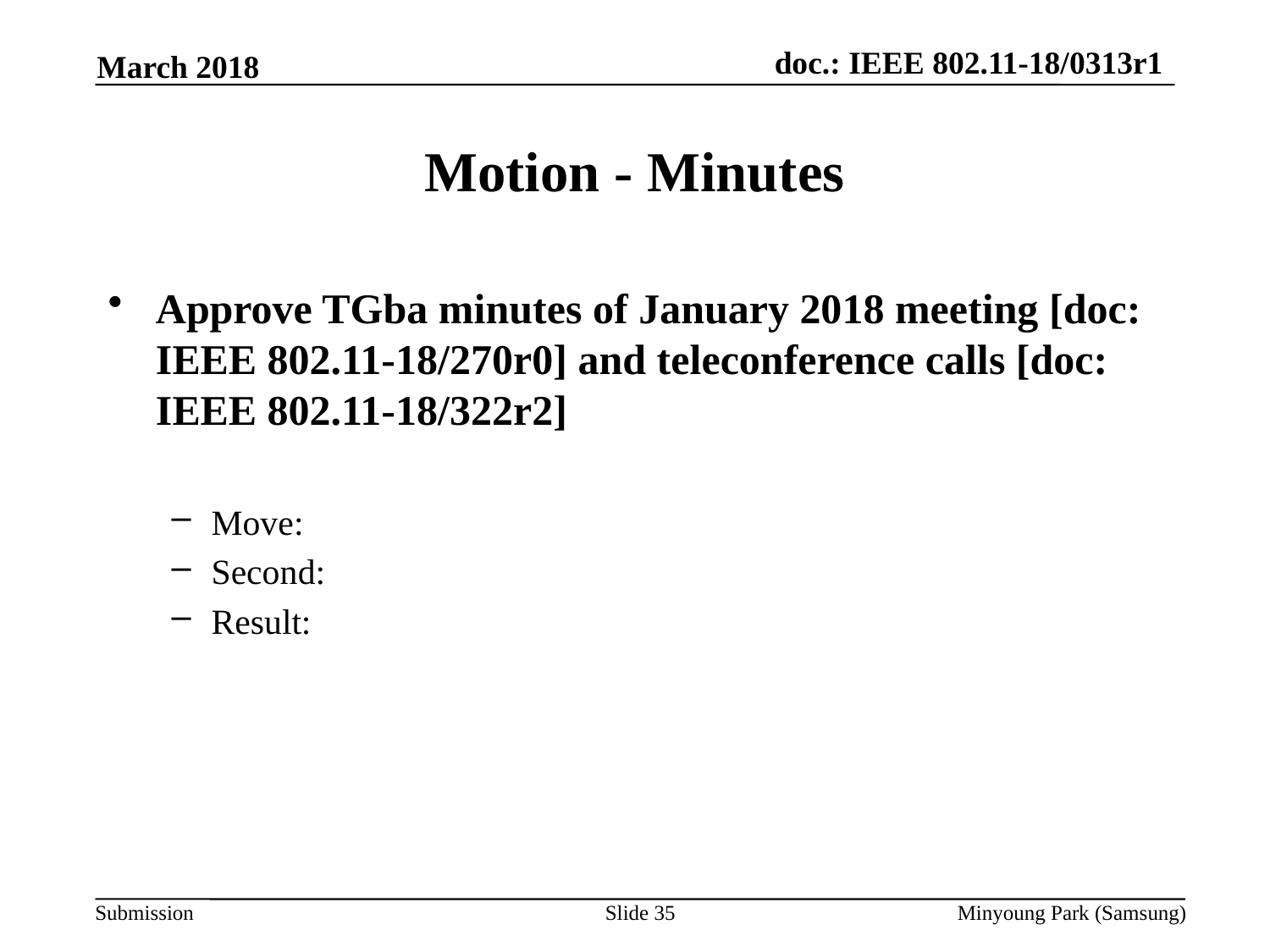

March 2018
# Motion - Minutes
Approve TGba minutes of January 2018 meeting [doc: IEEE 802.11-18/270r0] and teleconference calls [doc: IEEE 802.11-18/322r2]

Move:
Second:
Result:
Slide 35
Minyoung Park (Samsung)